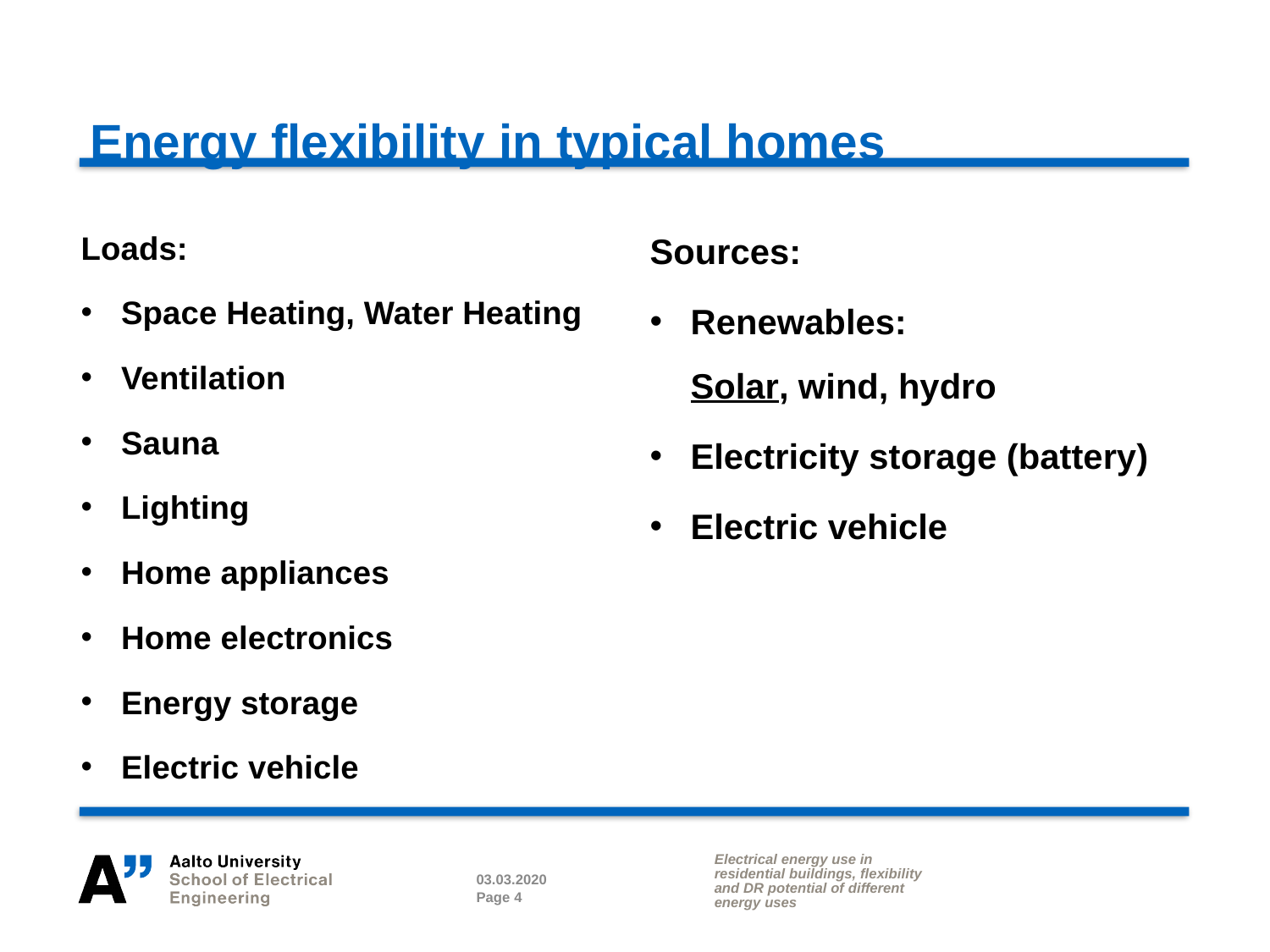

# Energy flexibility in typical homes
Loads:
Space Heating, Water Heating
Ventilation
Sauna
Lighting
Home appliances
Home electronics
Energy storage
Electric vehicle

Sources:
Renewables:
Solar, wind, hydro
Electricity storage (battery)
Electric vehicle

Electrical energy use in residential buildings, flexibility and DR potential of different energy uses

03.03.2020
Page 4